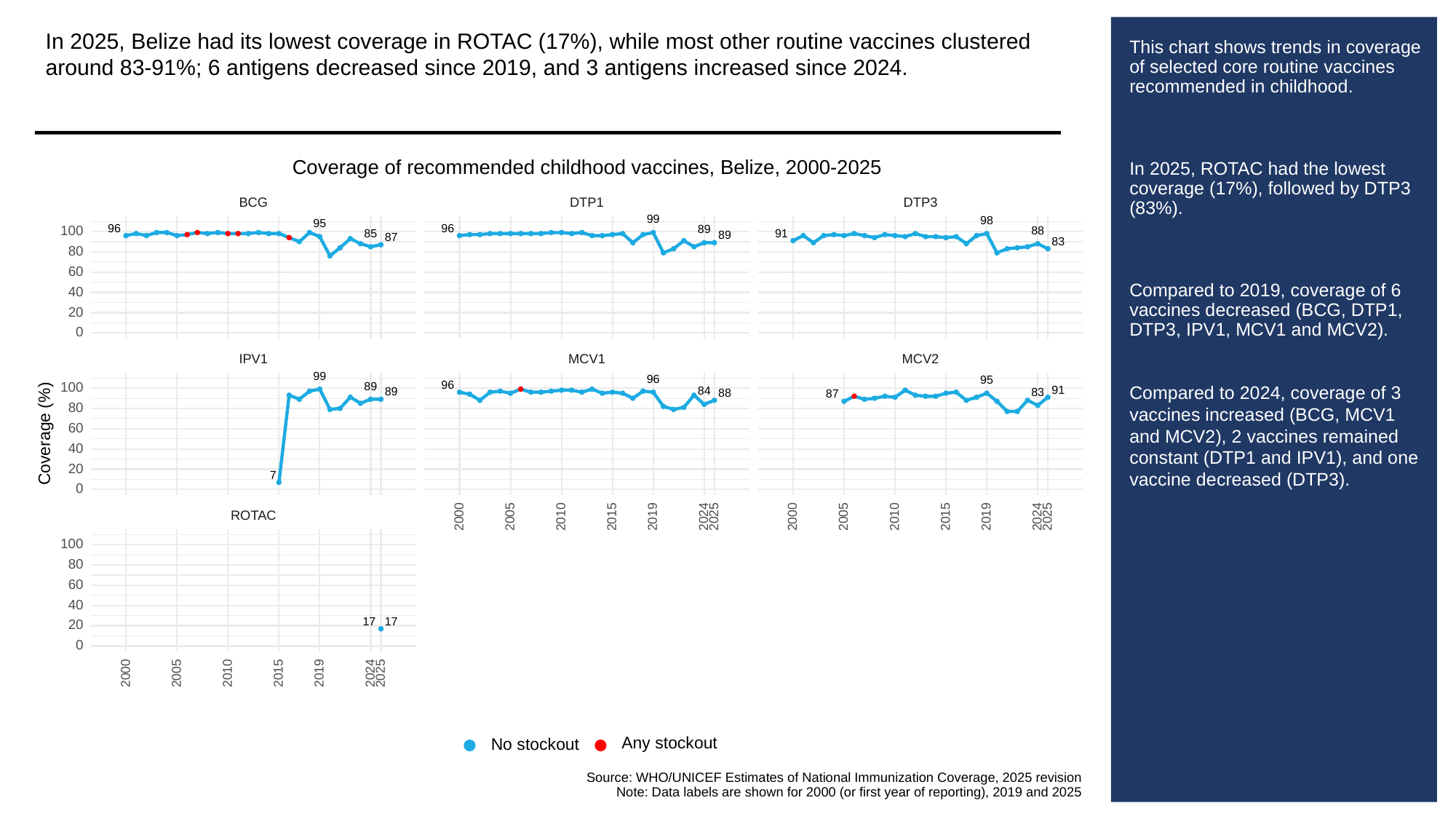

In 2025, Belize had its lowest coverage in ROTAC (17%), while most other routine vaccines clustered around 83-91%; 6 antigens decreased since 2019, and 3 antigens increased since 2024.
# This chart shows trends in coverage of selected core routine vaccines recommended in childhood.

In 2025, ROTAC had the lowest coverage (17%), followed by DTP3 (83%).

Compared to 2019, coverage of 6 vaccines decreased (BCG, DTP1, DTP3, IPV1, MCV1 and MCV2).

Compared to 2024, coverage of 3 vaccines increased (BCG, MCV1 and MCV2), 2 vaccines remained constant (DTP1 and IPV1), and one vaccine decreased (DTP3).

Coverage of recommended childhood vaccines, Belize, 2000-2025
BCG
DTP3
DTP1
99

98
95

96
96
89
100
88
91
85

89

87

83

80

60

40

20

0

MCV1
MCV2
IPV1
99

96
95

96
89
100
91

84

89
83

88

87

80

60
Coverage (%)

40

20

7

0

ROTAC
2000
2005
2010
2015
2019
2024
2025
2000
2005
2010
2015
2019
2024
2025

100

80

60

40

17
17
20

0

2000
2005
2010
2015
2019
2024
2025
Any stockout
No stockout

Source: WHO/UNICEF Estimates of National Immunization Coverage, 2025 revision
Note: Data labels are shown for 2000 (or first year of reporting), 2019 and 2025